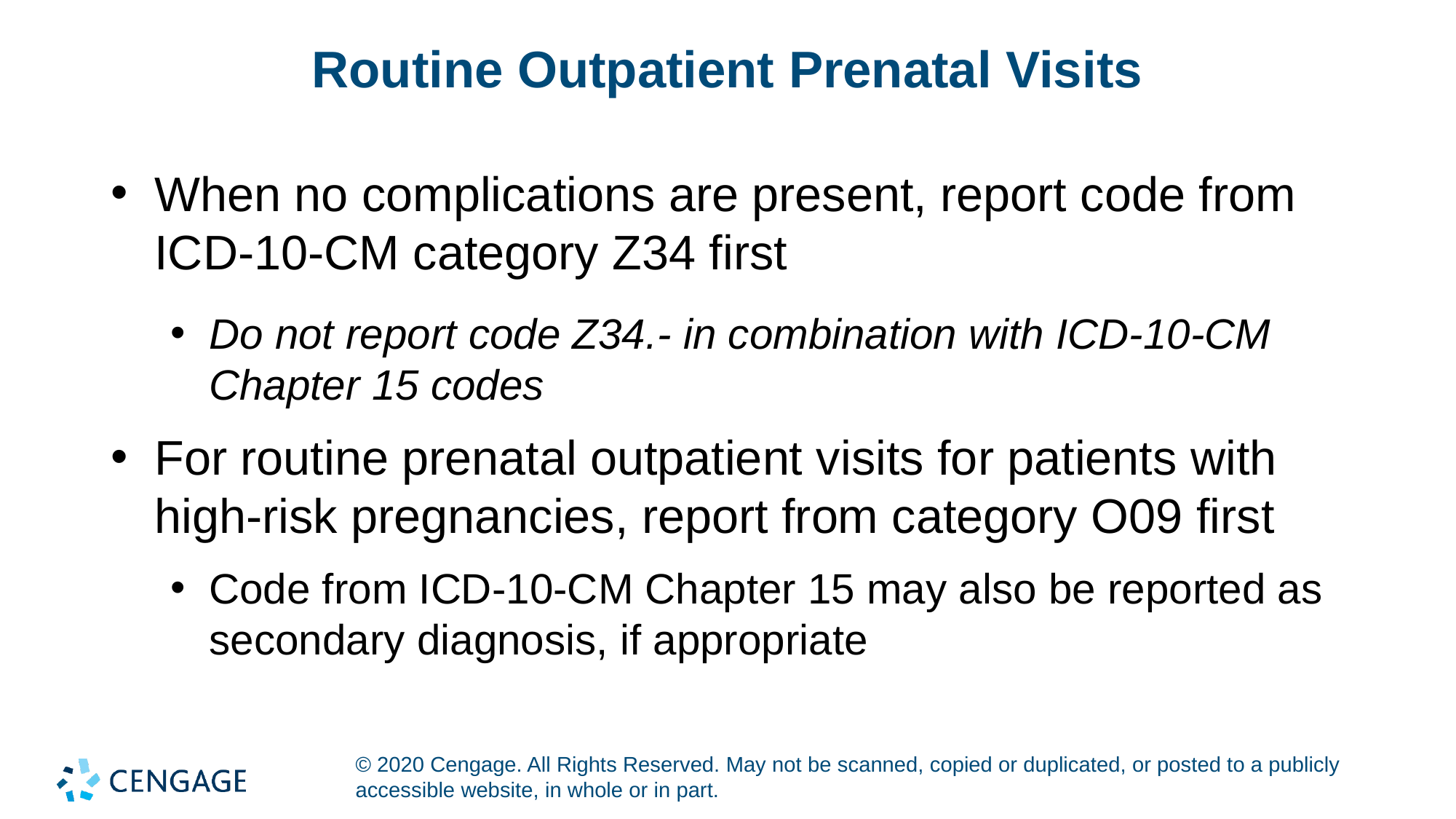

# Routine Outpatient Prenatal Visits
When no complications are present, report code from ICD-10-CM category Z34 first
Do not report code Z34.- in combination with ICD-10-CM Chapter 15 codes
For routine prenatal outpatient visits for patients with high-risk pregnancies, report from category O09 first
Code from ICD-10-CM Chapter 15 may also be reported as secondary diagnosis, if appropriate